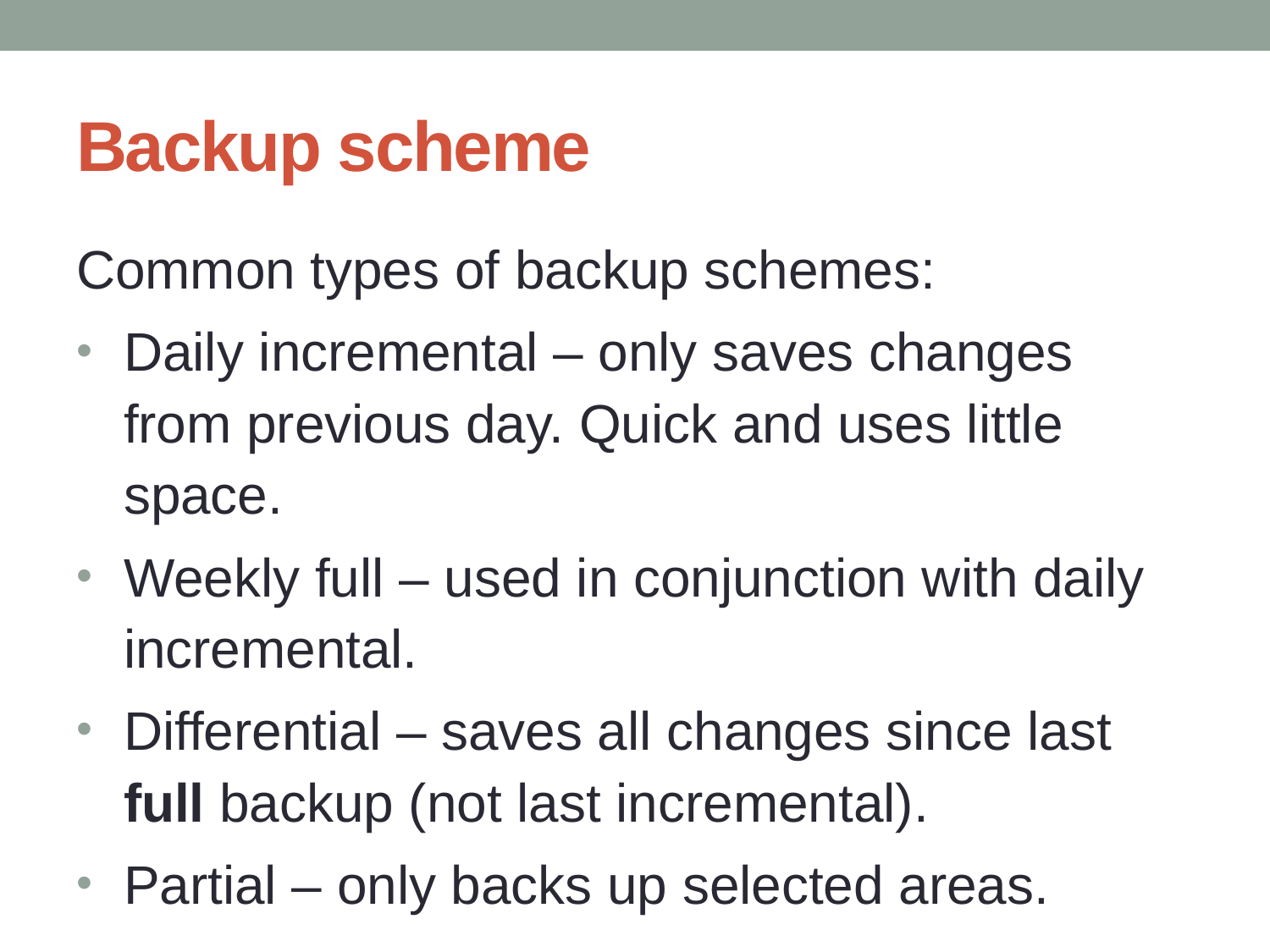

# Backup scheme
Common types of backup schemes:
Daily incremental – only saves changes from previous day. Quick and uses little space.
Weekly full – used in conjunction with daily incremental.
Differential – saves all changes since last full backup (not last incremental).
Partial – only backs up selected areas.